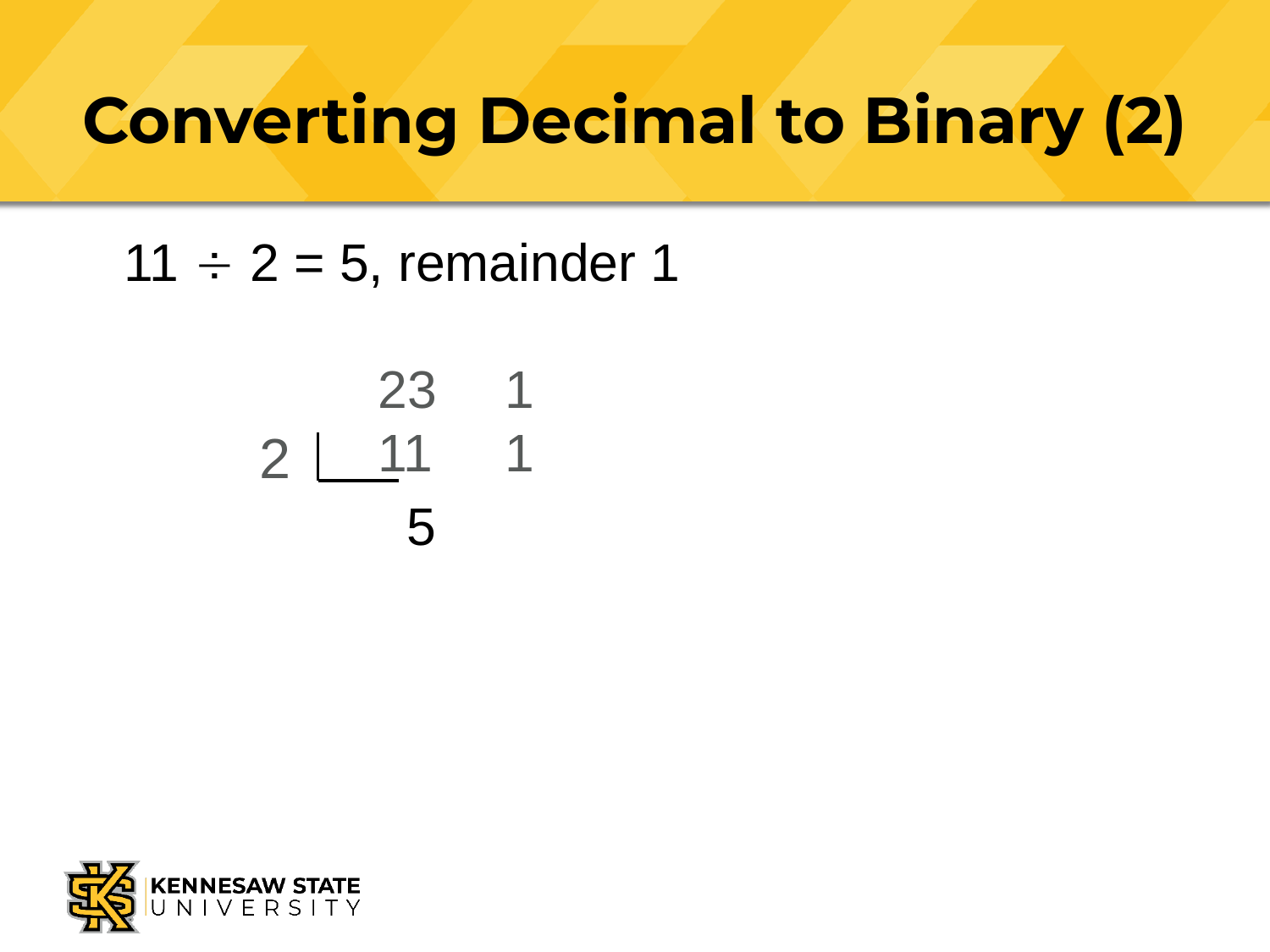

# Converting Decimal to Binary (2)
	11 ÷ 2 = 5, remainder 1
		23	1
		11	1
			  5
2